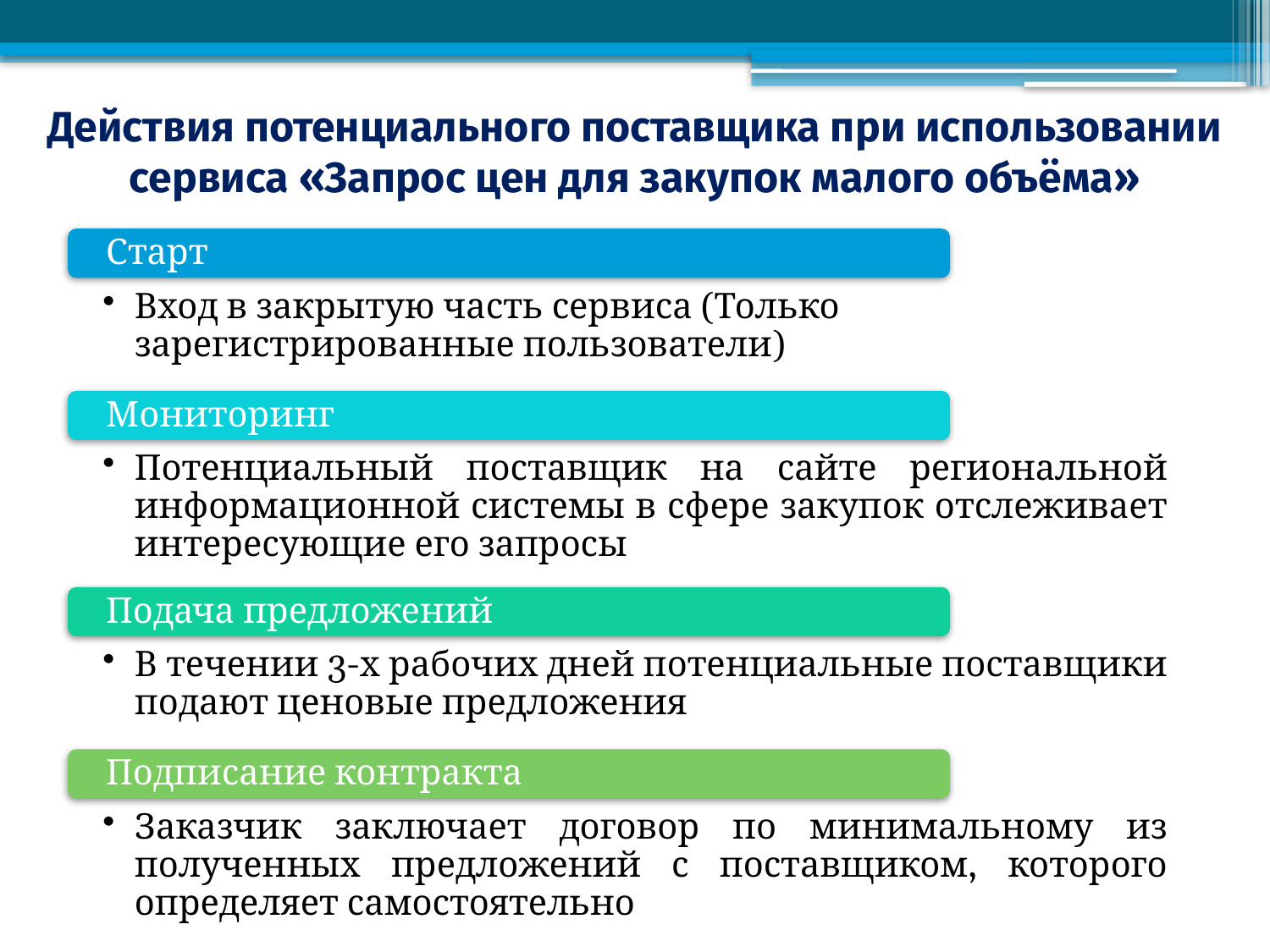

# Действия потенциального поставщика при использовании сервиса «Запрос цен для закупок малого объёма»
Вход в закрытую часть сервиса (Только зарегистрированные пользователи)
Старт
Потенциальный поставщик на сайте региональной информационной системы в сфере закупок отслеживает интересующие его запросы
Мониторинг
В течении 3-х рабочих дней потенциальные поставщики подают ценовые предложения
Подача предложений
Заказчик заключает договор по минимальному из полученных предложений с поставщиком, которого определяет самостоятельно
Подписание контракта